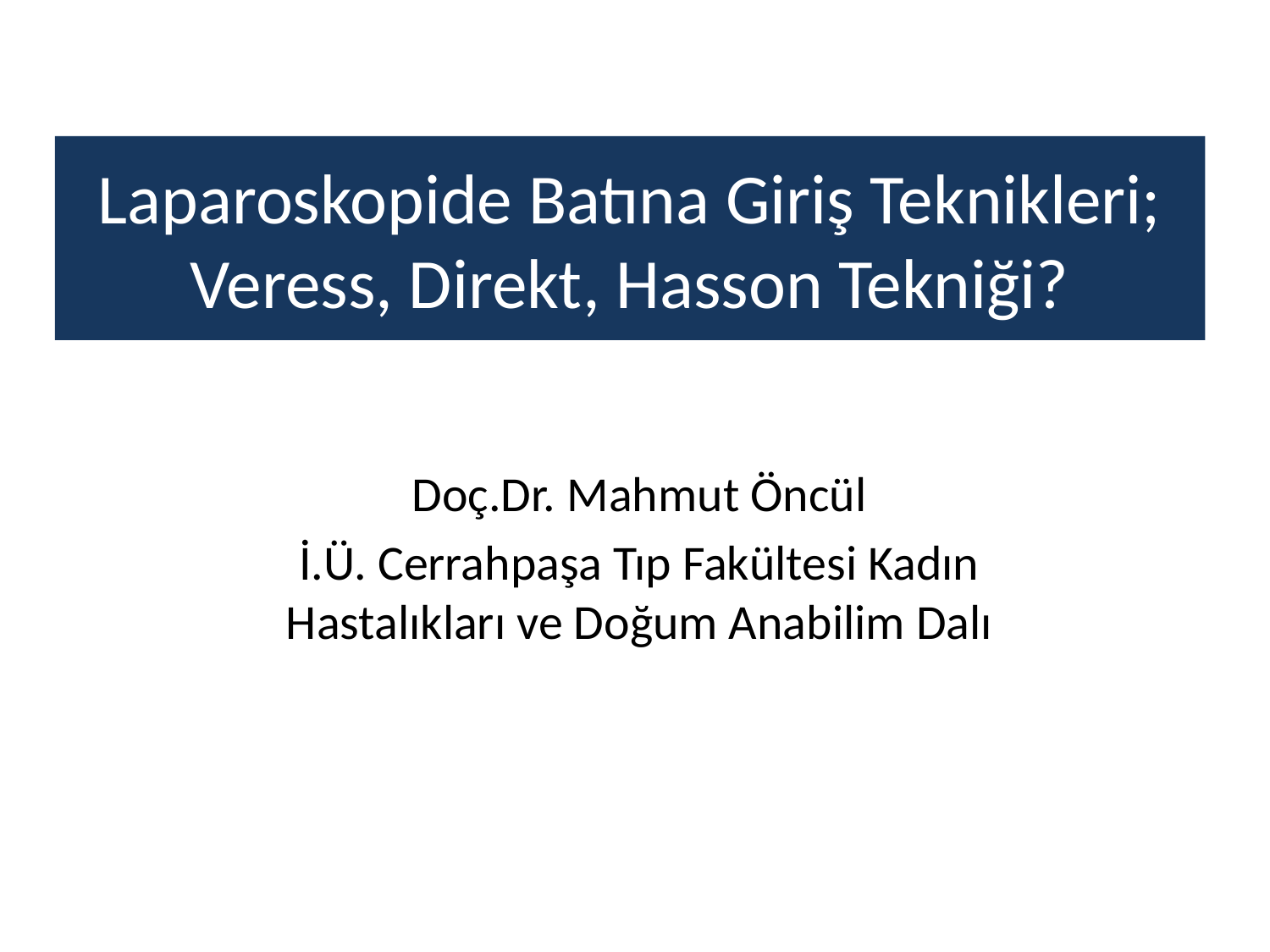

# Laparoskopide Batına Giriş Teknikleri; Veress, Direkt, Hasson Tekniği?
Doç.Dr. Mahmut Öncül
İ.Ü. Cerrahpaşa Tıp Fakültesi Kadın Hastalıkları ve Doğum Anabilim Dalı